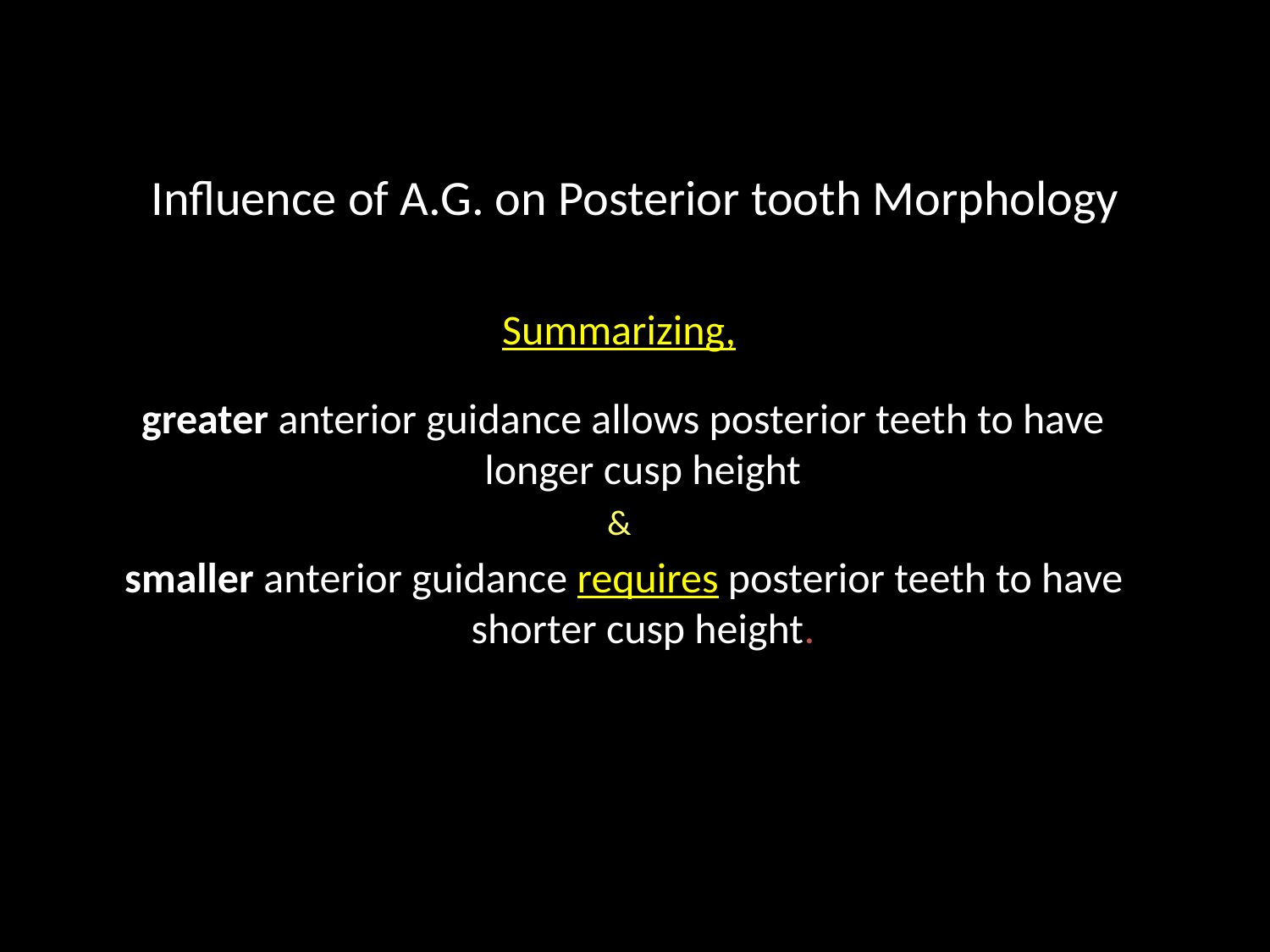

# Influence of A.G. on Posterior tooth Morphology
Summarizing,

 greater anterior guidance allows posterior teeth to have longer cusp height
&
 smaller anterior guidance requires posterior teeth to have shorter cusp height.